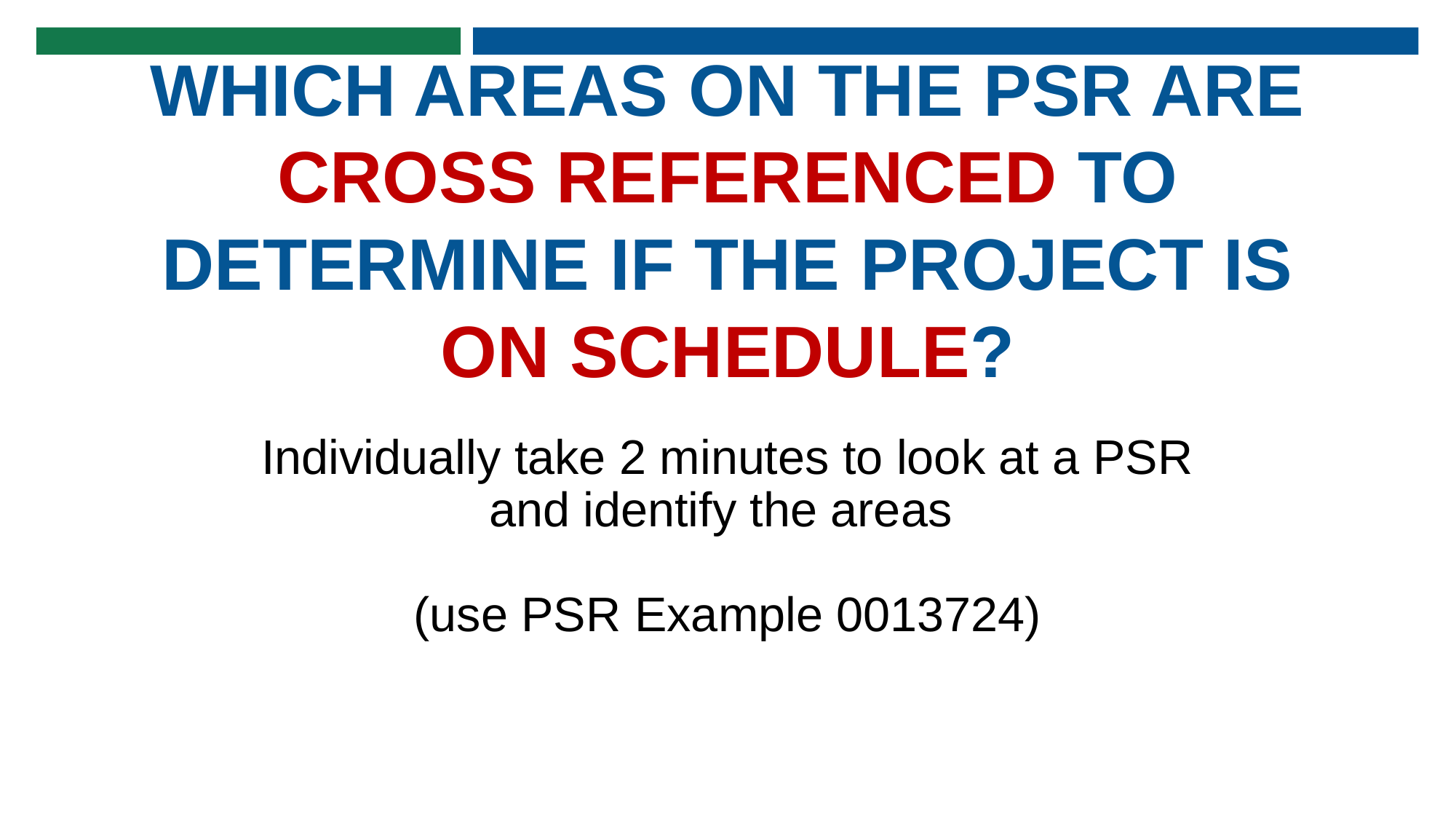

Which AREas on the PSR are cross referenced to determine if the project is on schedule?
# Individually take 2 minutes to look at a PSR and identify the areas (use PSR Example 0013724)